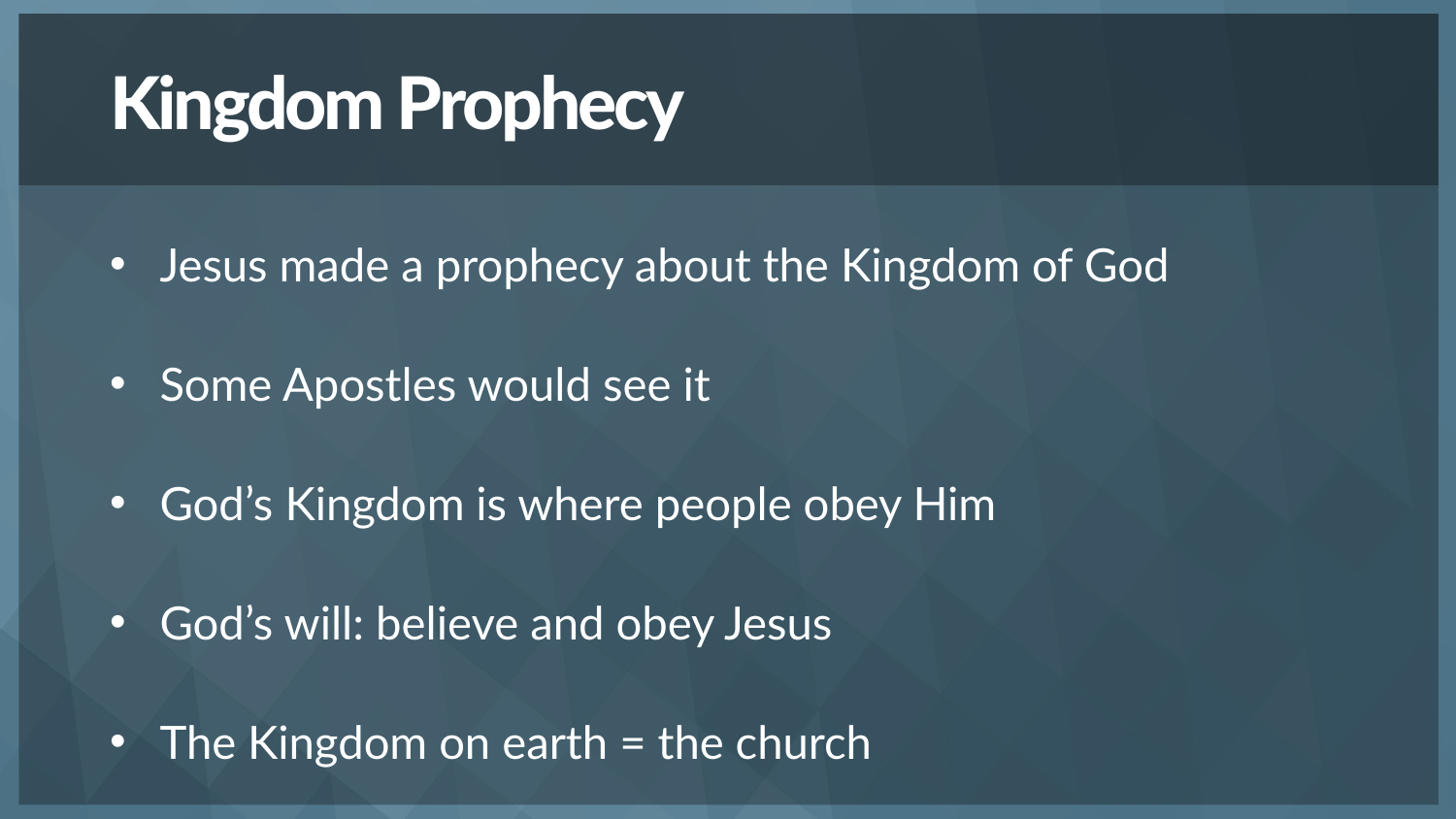

# Kingdom Prophecy
Jesus made a prophecy about the Kingdom of God
Some Apostles would see it
God’s Kingdom is where people obey Him
God’s will: believe and obey Jesus
The Kingdom on earth = the church